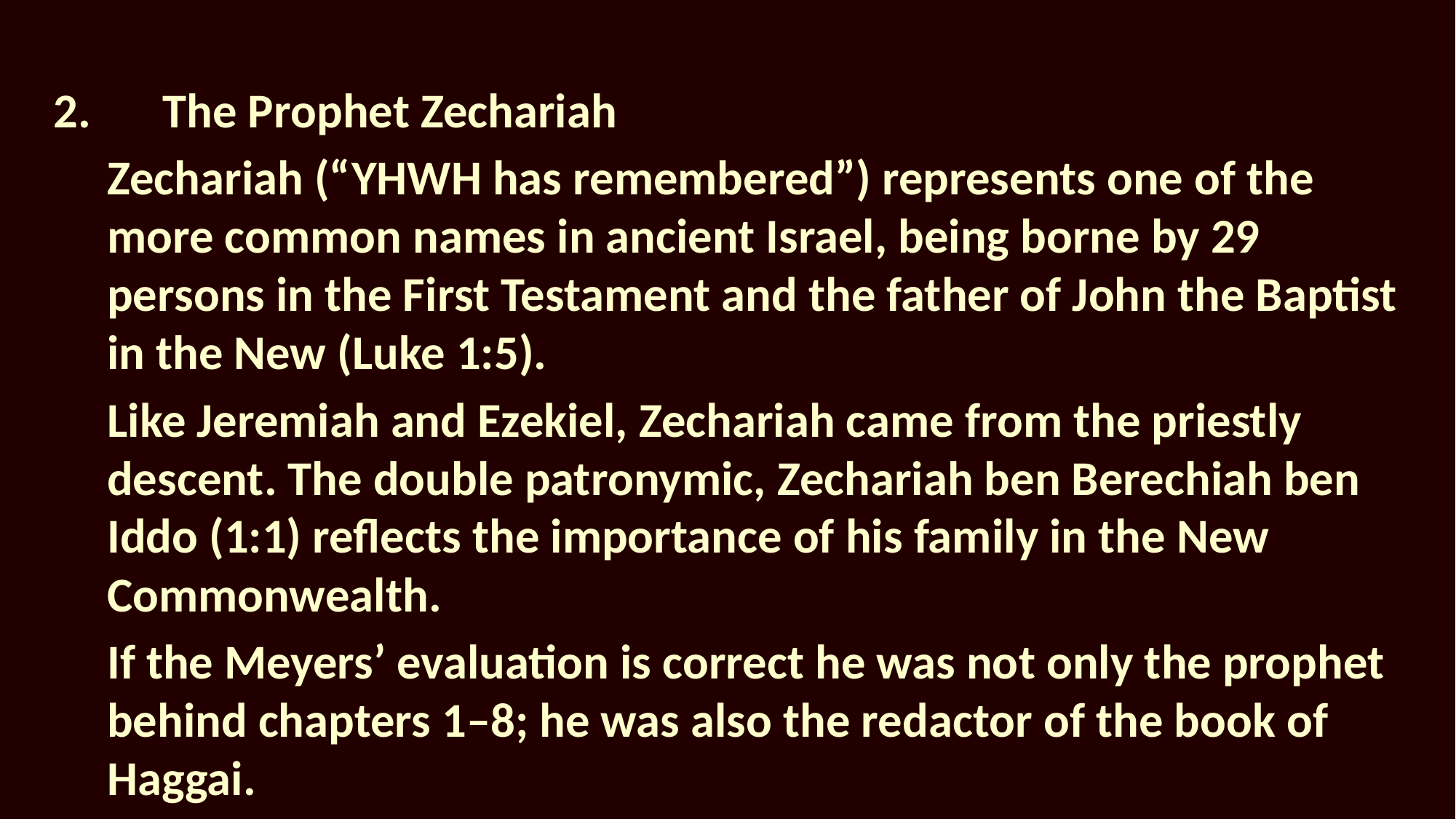

2.	The Prophet Zechariah
Zechariah (“YHWH has remembered”) represents one of the more common names in ancient Israel, being borne by 29 persons in the First Testament and the father of John the Baptist in the New (Luke 1:5).
Like Jeremiah and Ezekiel, Zechariah came from the priestly descent. The double patronymic, Zechariah ben Berechiah ben Iddo (1:1) reflects the importance of his family in the New Commonwealth.
If the Meyers’ evaluation is correct he was not only the prophet behind chapters 1–8; he was also the redactor of the book of Haggai.